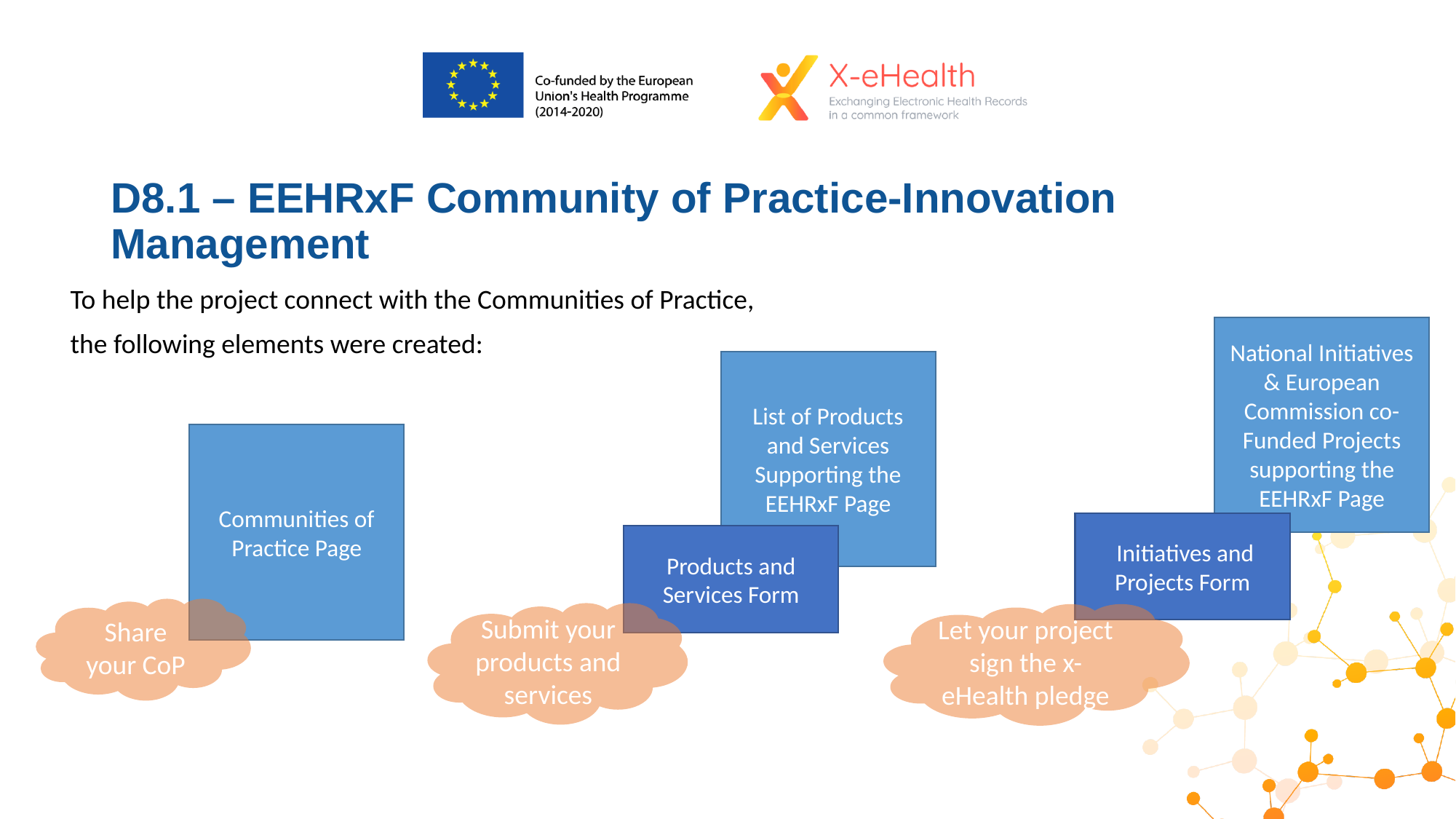

# D8.1 – EEHRxF Community of Practice-Innovation Management
To help the project connect with the Communities of Practice,
the following elements were created:
National Initiatives & European Commission co-Funded Projects supporting the EEHRxF Page
List of Products and Services Supporting the EEHRxF Page
Communities of Practice Page
 Initiatives and Projects Form
Products and Services Form
Share your CoP
Submit your products and services
Let your project sign the x-eHealth pledge